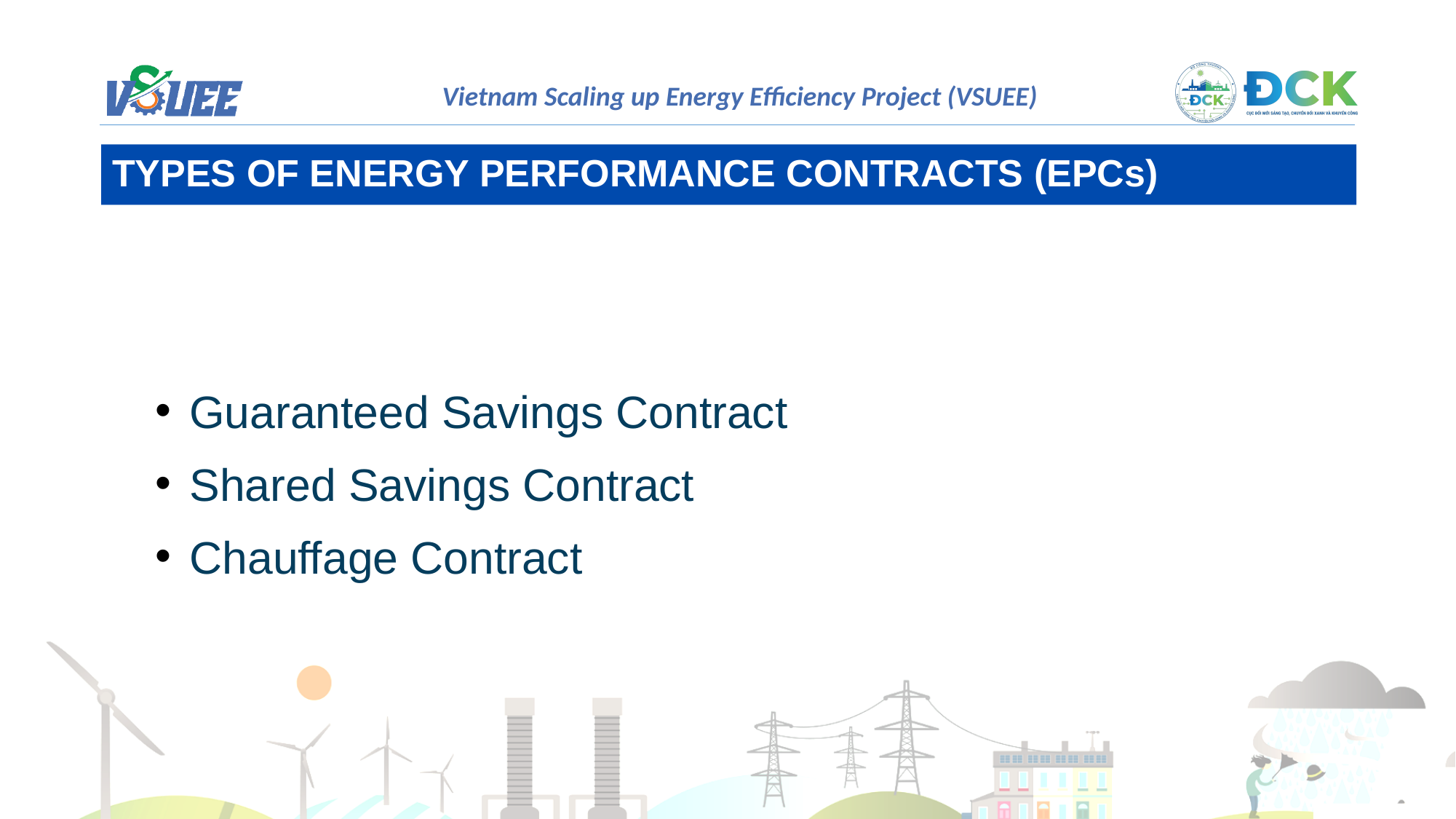

TYPES OF ENERGY PERFORMANCE CONTRACTS (EPCs)
Guaranteed Savings Contract
Shared Savings Contract
Chauffage Contract
Page 5